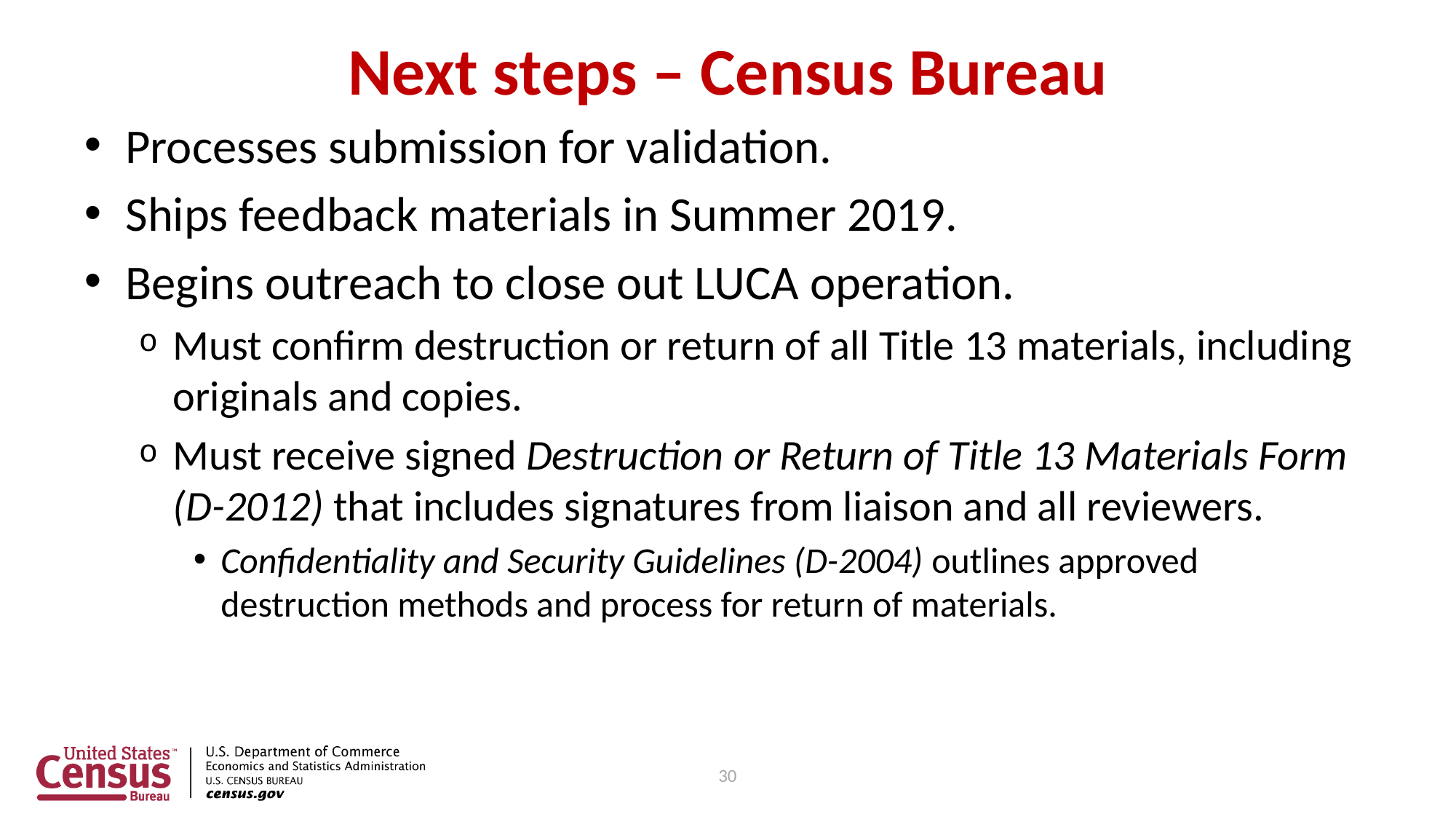

# Next steps – Census Bureau
Processes submission for validation.
Ships feedback materials in Summer 2019.
Begins outreach to close out LUCA operation.
Must confirm destruction or return of all Title 13 materials, including originals and copies.
Must receive signed Destruction or Return of Title 13 Materials Form (D-2012) that includes signatures from liaison and all reviewers.
Confidentiality and Security Guidelines (D-2004) outlines approved destruction methods and process for return of materials.

30